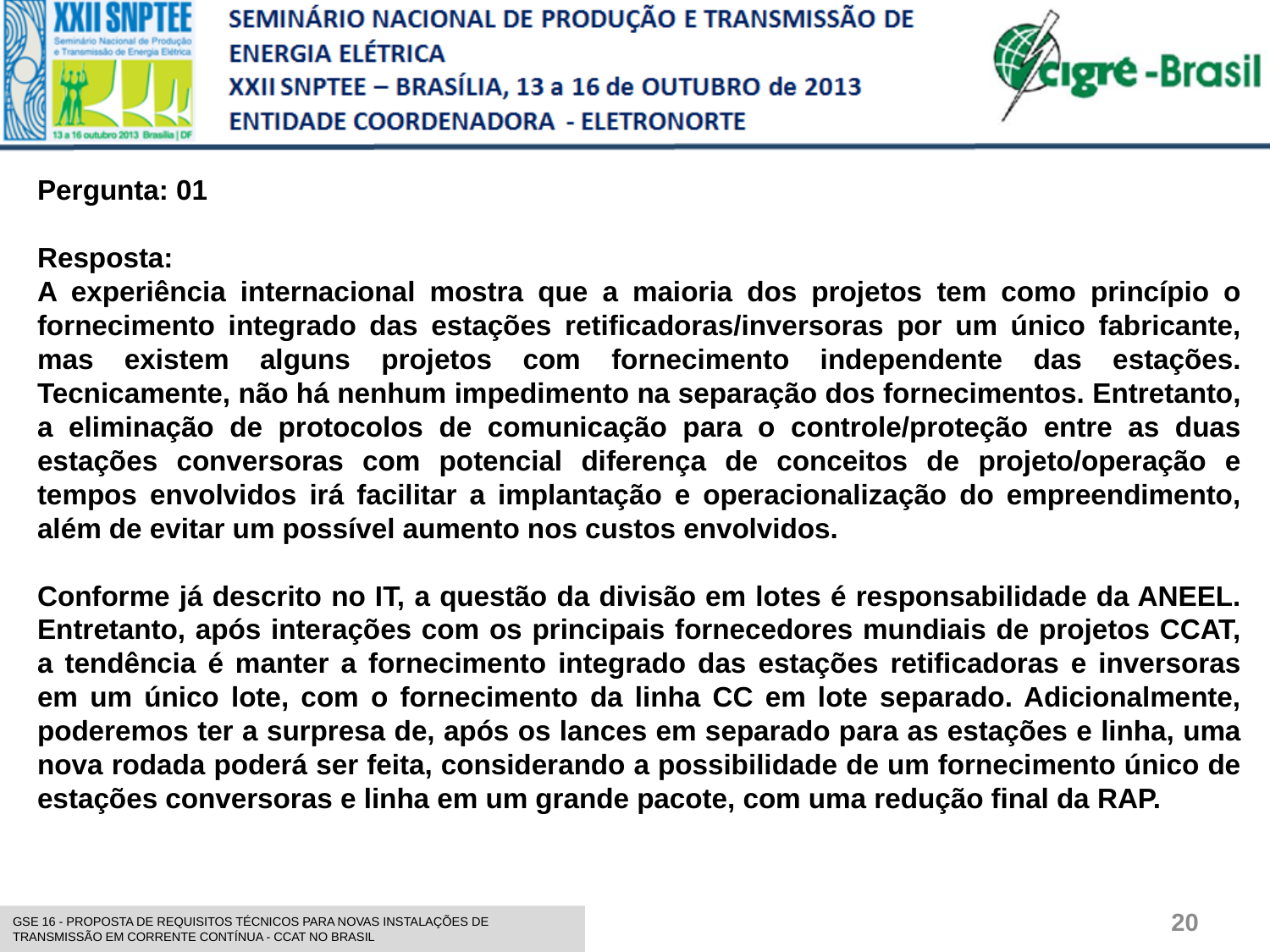

Pergunta: 01

Resposta:
A experiência internacional mostra que a maioria dos projetos tem como princípio o fornecimento integrado das estações retificadoras/inversoras por um único fabricante, mas existem alguns projetos com fornecimento independente das estações. Tecnicamente, não há nenhum impedimento na separação dos fornecimentos. Entretanto, a eliminação de protocolos de comunicação para o controle/proteção entre as duas estações conversoras com potencial diferença de conceitos de projeto/operação e tempos envolvidos irá facilitar a implantação e operacionalização do empreendimento, além de evitar um possível aumento nos custos envolvidos.

Conforme já descrito no IT, a questão da divisão em lotes é responsabilidade da ANEEL. Entretanto, após interações com os principais fornecedores mundiais de projetos CCAT, a tendência é manter a fornecimento integrado das estações retificadoras e inversoras em um único lote, com o fornecimento da linha CC em lote separado. Adicionalmente, poderemos ter a surpresa de, após os lances em separado para as estações e linha, uma nova rodada poderá ser feita, considerando a possibilidade de um fornecimento único de estações conversoras e linha em um grande pacote, com uma redução final da RAP.
20